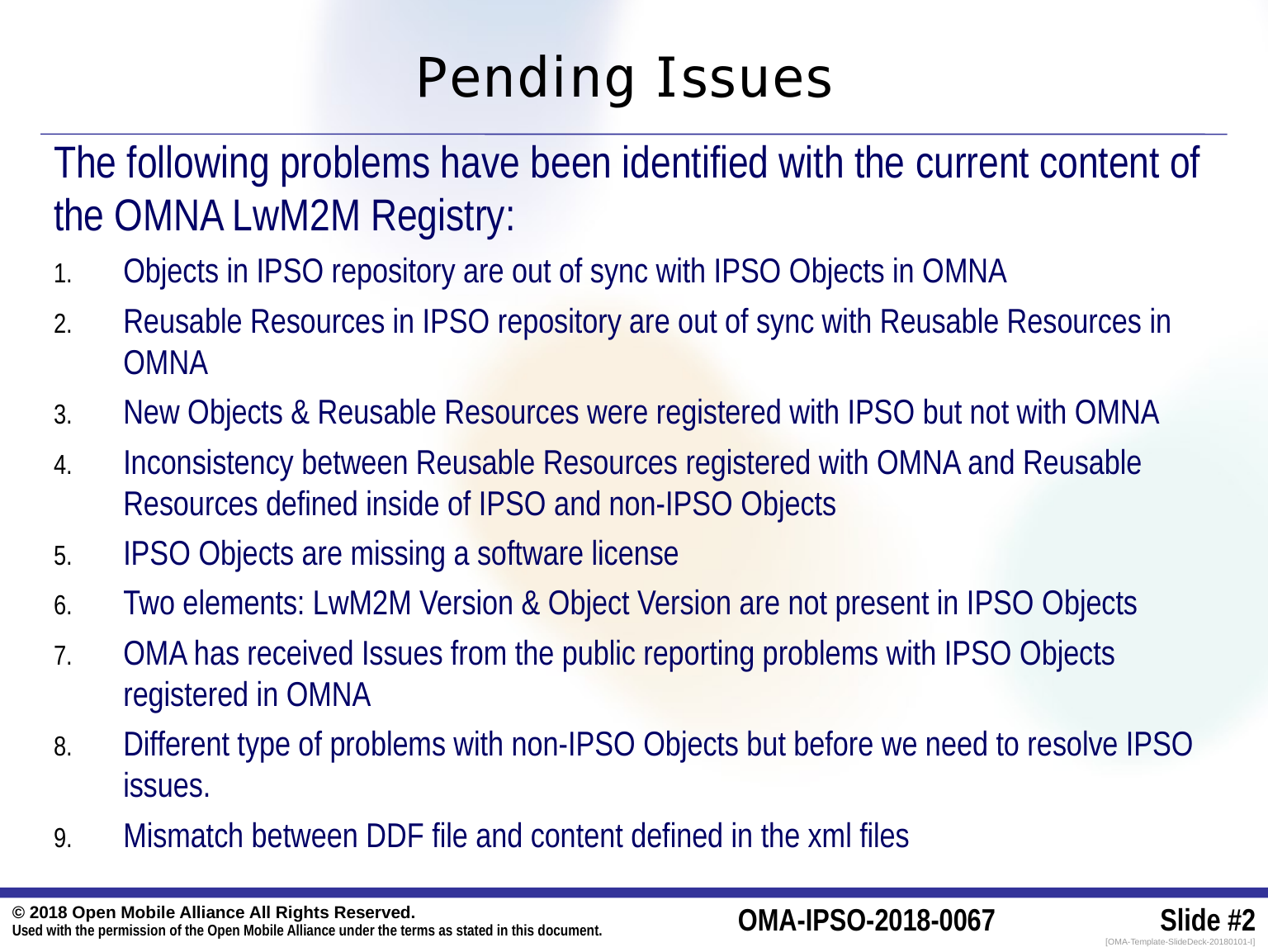

# Pending Issues
The following problems have been identified with the current content of the OMNA LwM2M Registry:
Objects in IPSO repository are out of sync with IPSO Objects in OMNA
Reusable Resources in IPSO repository are out of sync with Reusable Resources in OMNA
New Objects & Reusable Resources were registered with IPSO but not with OMNA
Inconsistency between Reusable Resources registered with OMNA and Reusable Resources defined inside of IPSO and non-IPSO Objects
IPSO Objects are missing a software license
Two elements: LwM2M Version & Object Version are not present in IPSO Objects
OMA has received Issues from the public reporting problems with IPSO Objects registered in OMNA
Different type of problems with non-IPSO Objects but before we need to resolve IPSO issues.
Mismatch between DDF file and content defined in the xml files